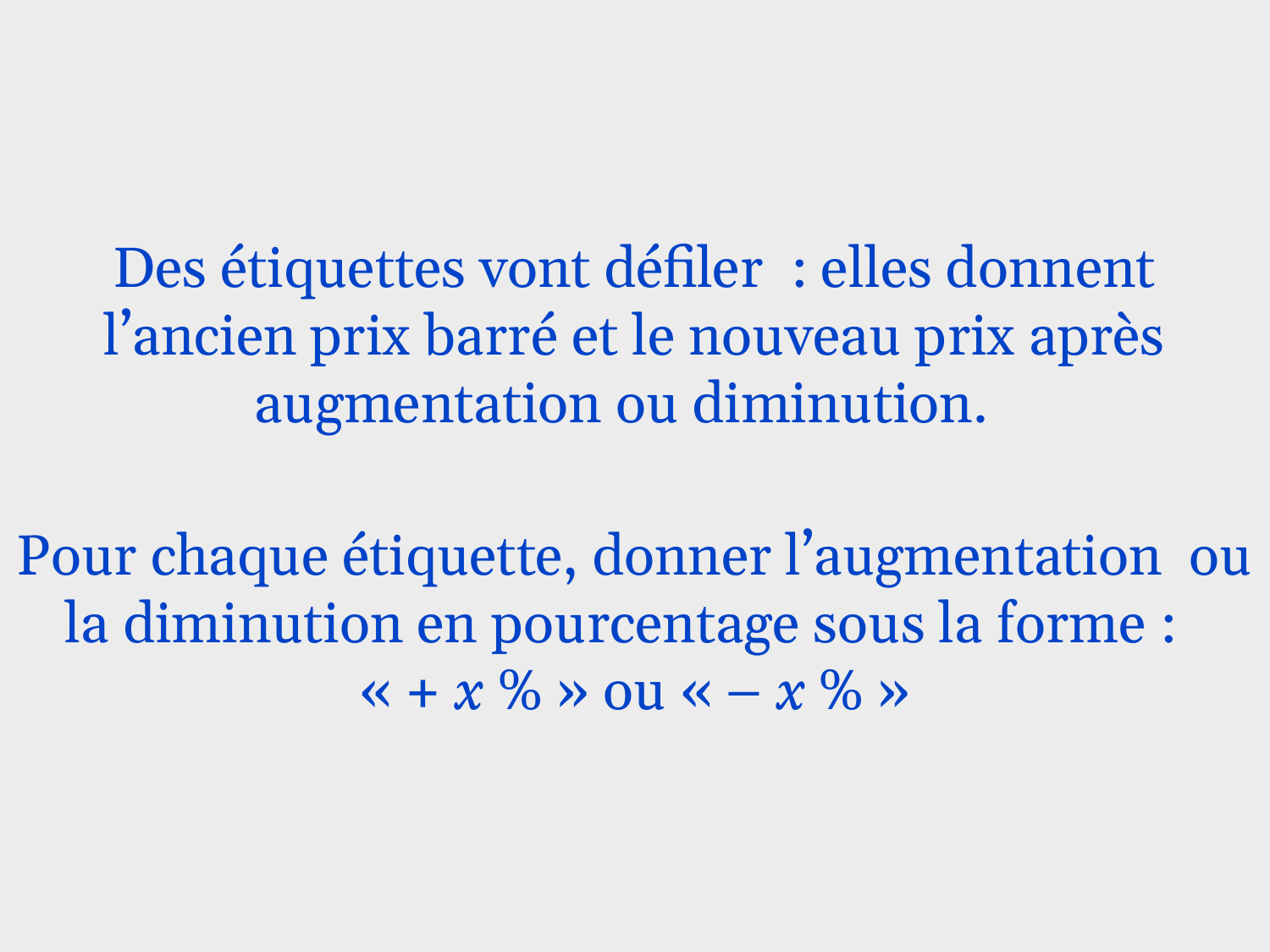

# Des étiquettes vont défiler  : elles donnent l’ancien prix barré et le nouveau prix après augmentation ou diminution. Pour chaque étiquette, donner l’augmentation  ou la diminution en pourcentage sous la forme : « + x % » ou « – x % »